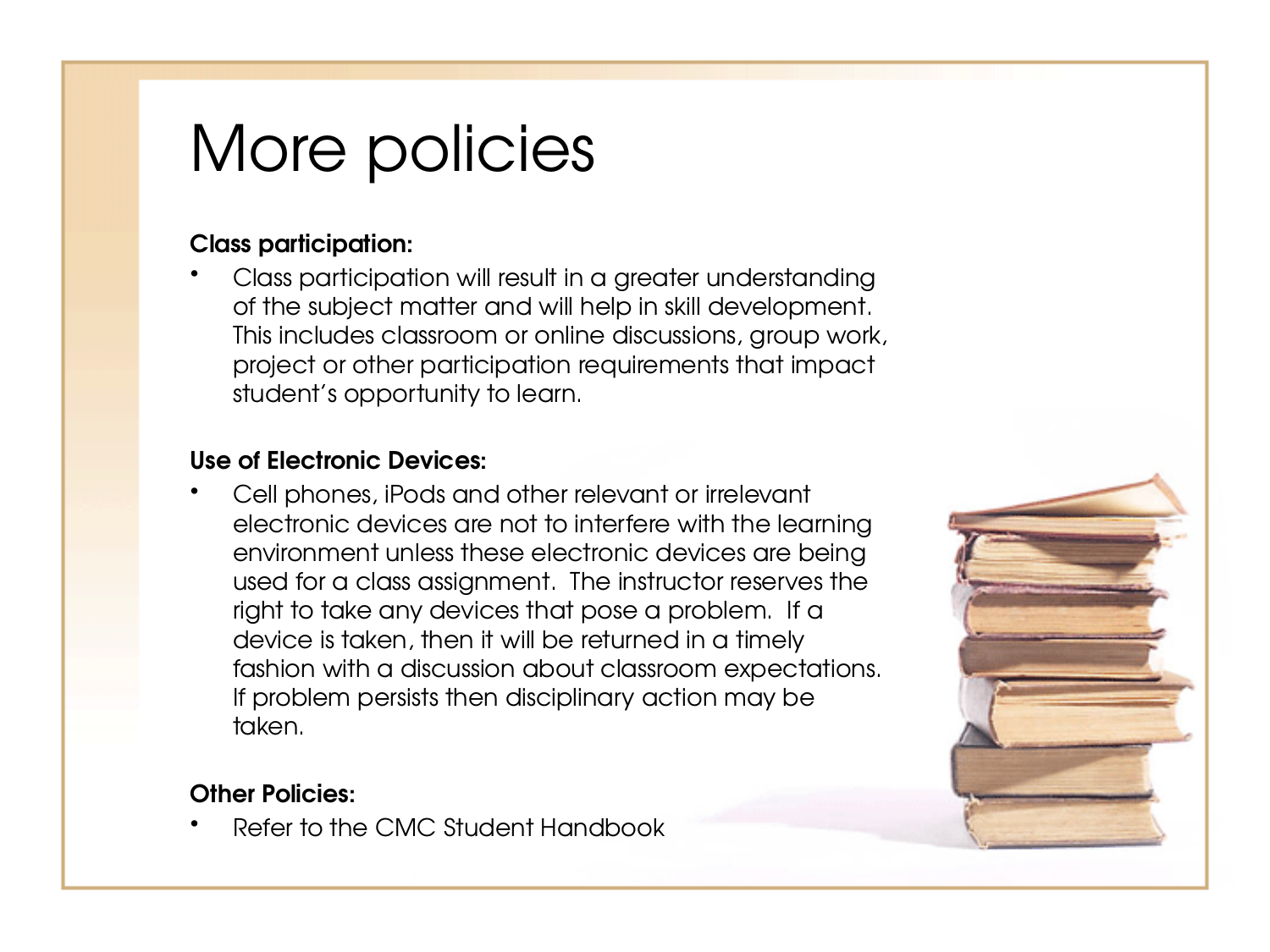

# More policies
Class participation:
Class participation will result in a greater understanding of the subject matter and will help in skill development.  This includes classroom or online discussions, group work, project or other participation requirements that impact student’s opportunity to learn.

Use of Electronic Devices:
Cell phones, iPods and other relevant or irrelevant electronic devices are not to interfere with the learning environment unless these electronic devices are being used for a class assignment.  The instructor reserves the right to take any devices that pose a problem.  If a device is taken, then it will be returned in a timely fashion with a discussion about classroom expectations.  If problem persists then disciplinary action may be taken.

Other Policies:
Refer to the CMC Student Handbook